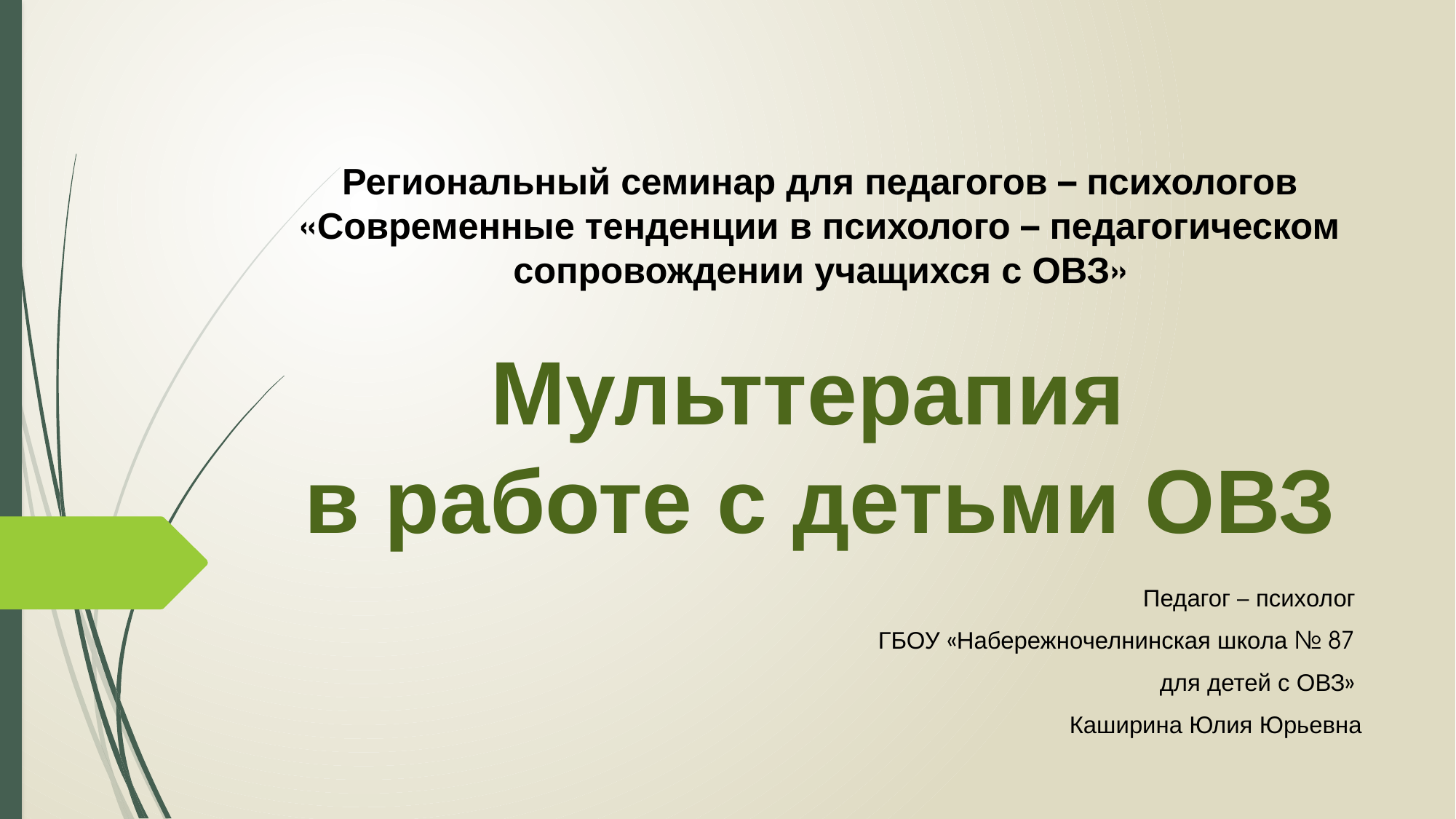

# Региональный семинар для педагогов – психологов «Современные тенденции в психолого – педагогическом сопровождении учащихся с ОВЗ» Мульттерапия в работе с детьми ОВЗ
Педагог – психолог
ГБОУ «Набережночелнинская школа № 87
для детей с ОВЗ»
Каширина Юлия Юрьевна